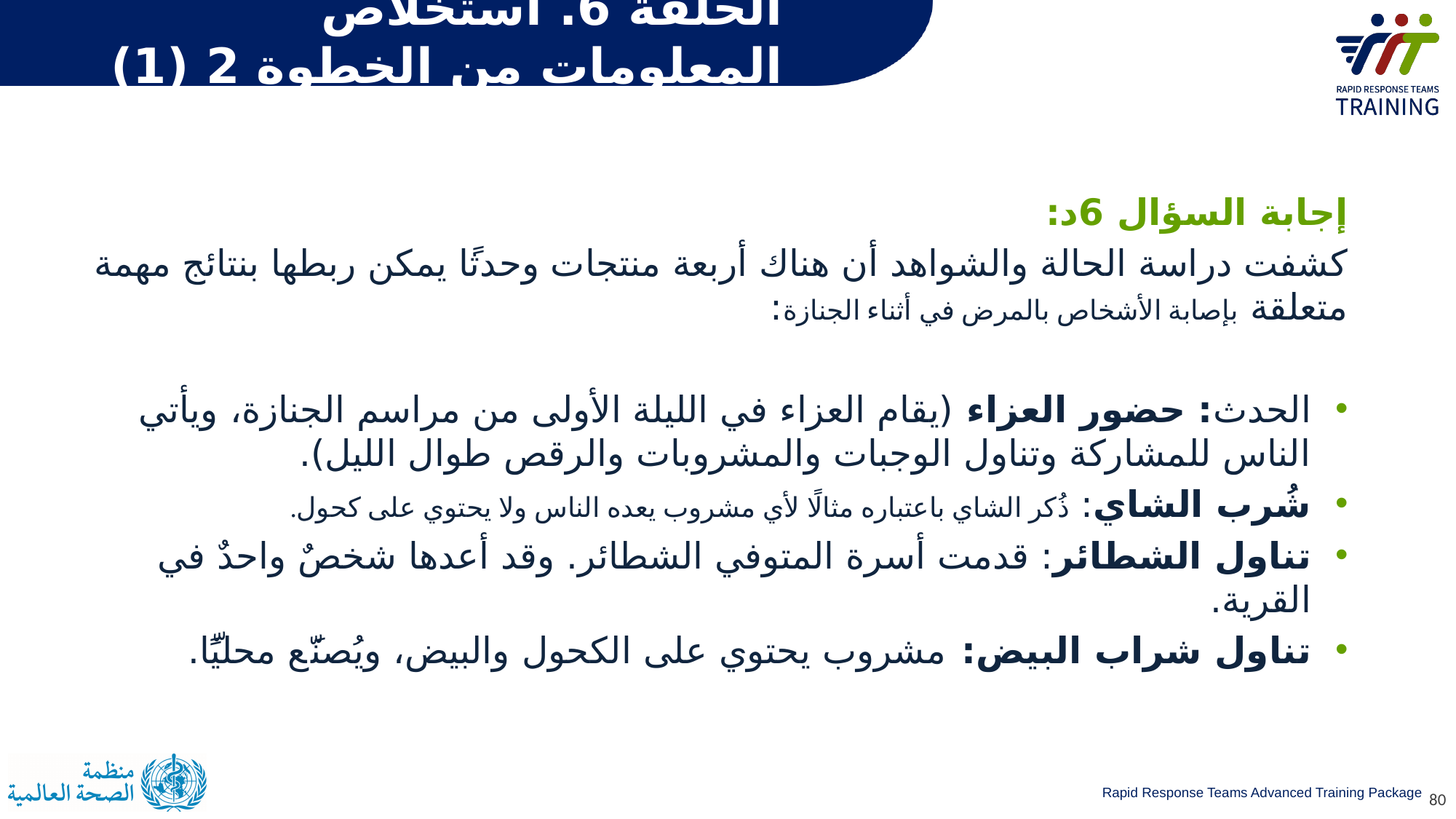

# الحلقة 6. استخلاص المعلومات من الخطوة 2 (1)
إجابة السؤال 6د:
كشفت دراسة الحالة والشواهد أن هناك أربعة منتجات وحدثًا يمكن ربطها بنتائج مهمة متعلقة بإصابة الأشخاص بالمرض في أثناء الجنازة:

الحدث: حضور العزاء (يقام العزاء في الليلة الأولى من مراسم الجنازة، ويأتي الناس للمشاركة وتناول الوجبات والمشروبات والرقص طوال الليل).
شُرب الشاي: ذُكر الشاي باعتباره مثالًا لأي مشروب يعده الناس ولا يحتوي على كحول.
تناول الشطائر: قدمت أسرة المتوفي الشطائر. وقد أعدها شخصٌ واحدٌ في القرية.
تناول شراب البيض: مشروب يحتوي على الكحول والبيض، ويُصنَّع محليًّا.